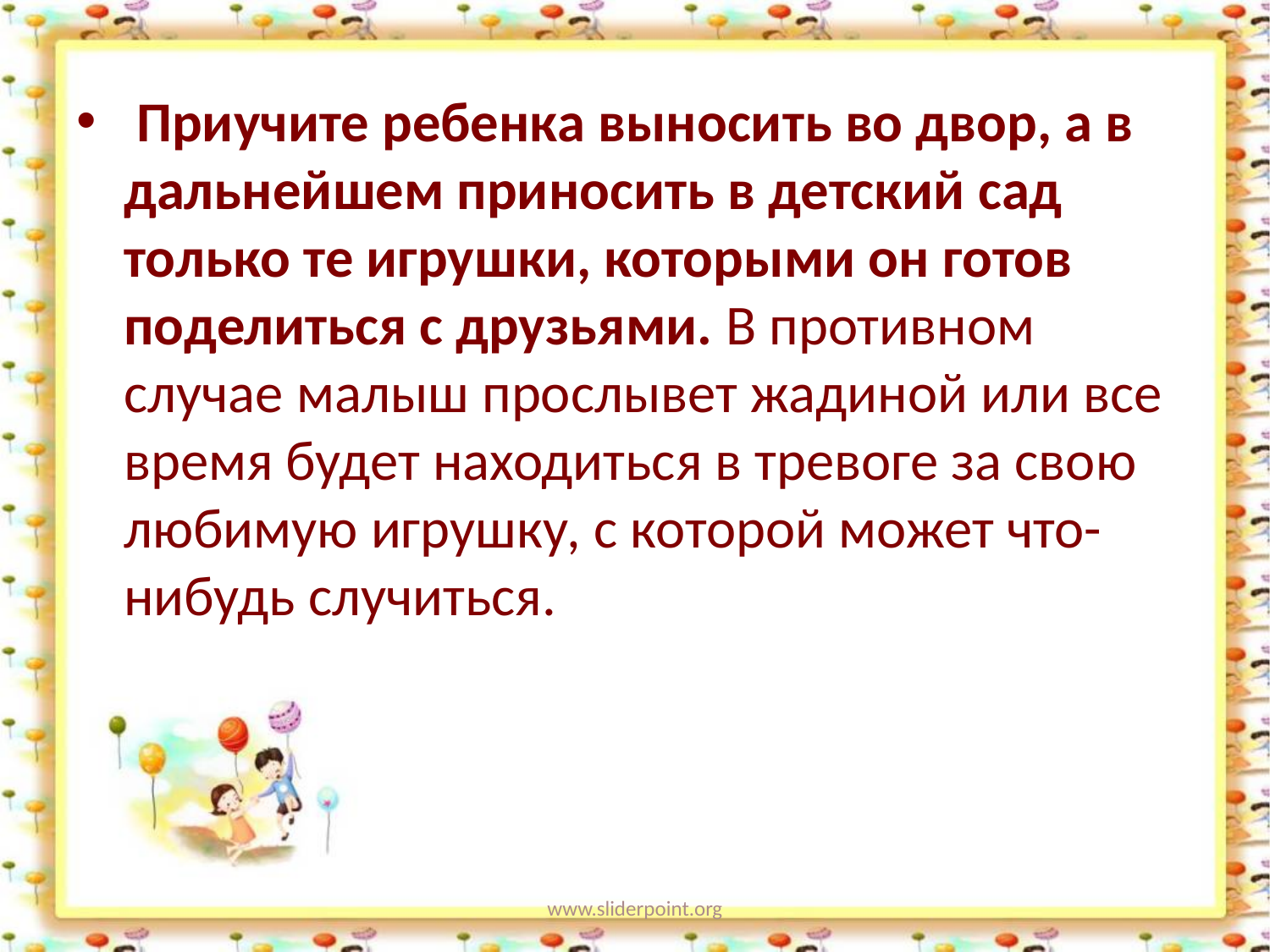

#
 Приучите ребенка выносить во двор, а в дальнейшем приносить в детский сад только те игрушки, которыми он готов поделиться с друзьями. В противном случае малыш прослывет жадиной или все время будет находиться в тревоге за свою любимую игрушку, с которой может что-нибудь случиться.

www.sliderpoint.org